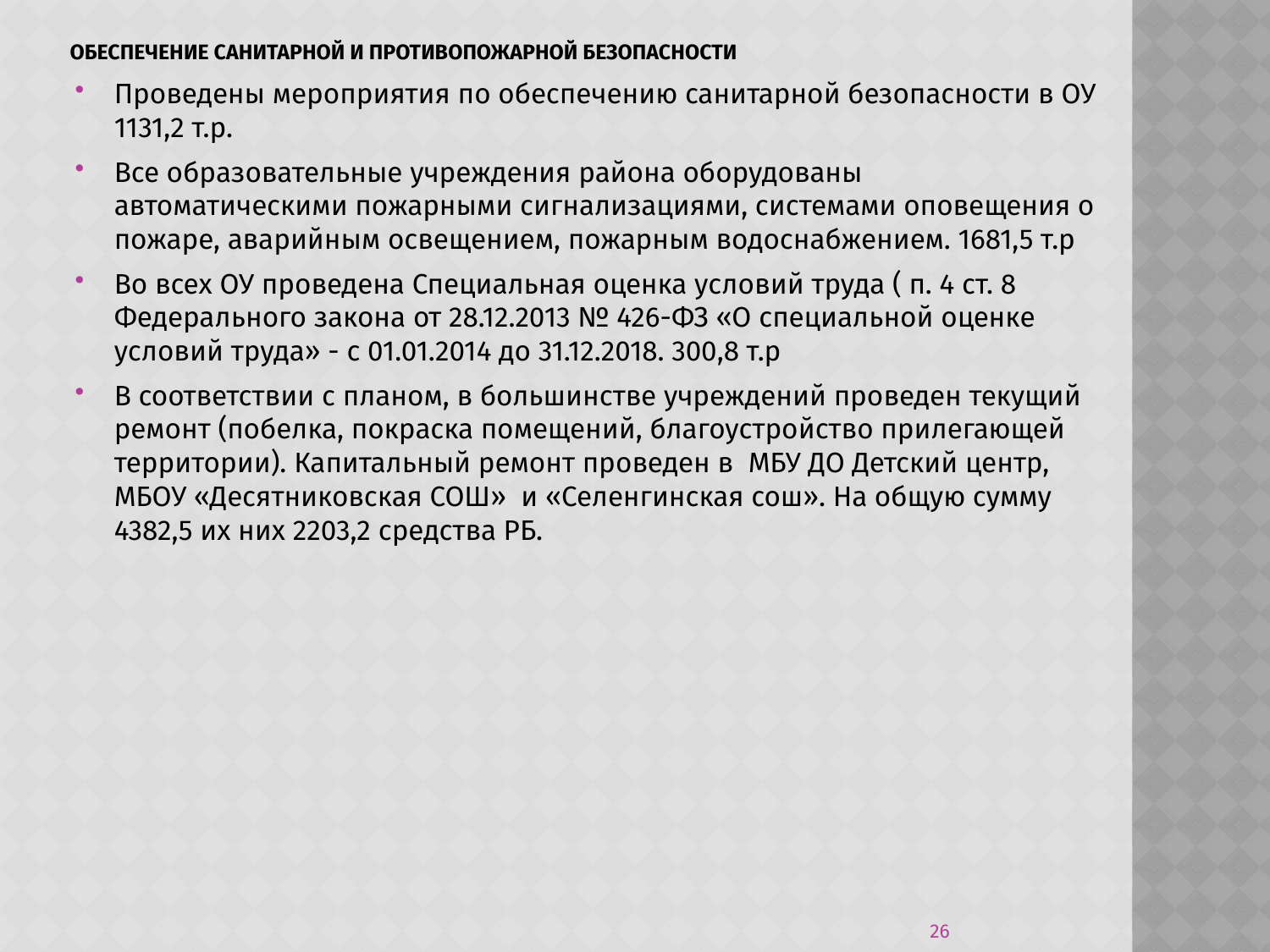

# Обеспечение санитарной и противопожарной безопасности
Проведены мероприятия по обеспечению санитарной безопасности в ОУ 1131,2 т.р.
Все образовательные учреждения района оборудованы автоматическими пожарными сигнализациями, системами оповещения о пожаре, аварийным освещением, пожарным водоснабжением. 1681,5 т.р
Во всех ОУ проведена Специальная оценка условий труда ( п. 4 ст. 8 Федерального закона от 28.12.2013 № 426-ФЗ «О специальной оценке условий труда» - с 01.01.2014 до 31.12.2018. 300,8 т.р
В соответствии с планом, в большинстве учреждений проведен текущий ремонт (побелка, покраска помещений, благоустройство прилегающей территории). Капитальный ремонт проведен в  МБУ ДО Детский центр, МБОУ «Десятниковская СОШ»  и «Селенгинская сош». На общую сумму 4382,5 их них 2203,2 средства РБ.
26